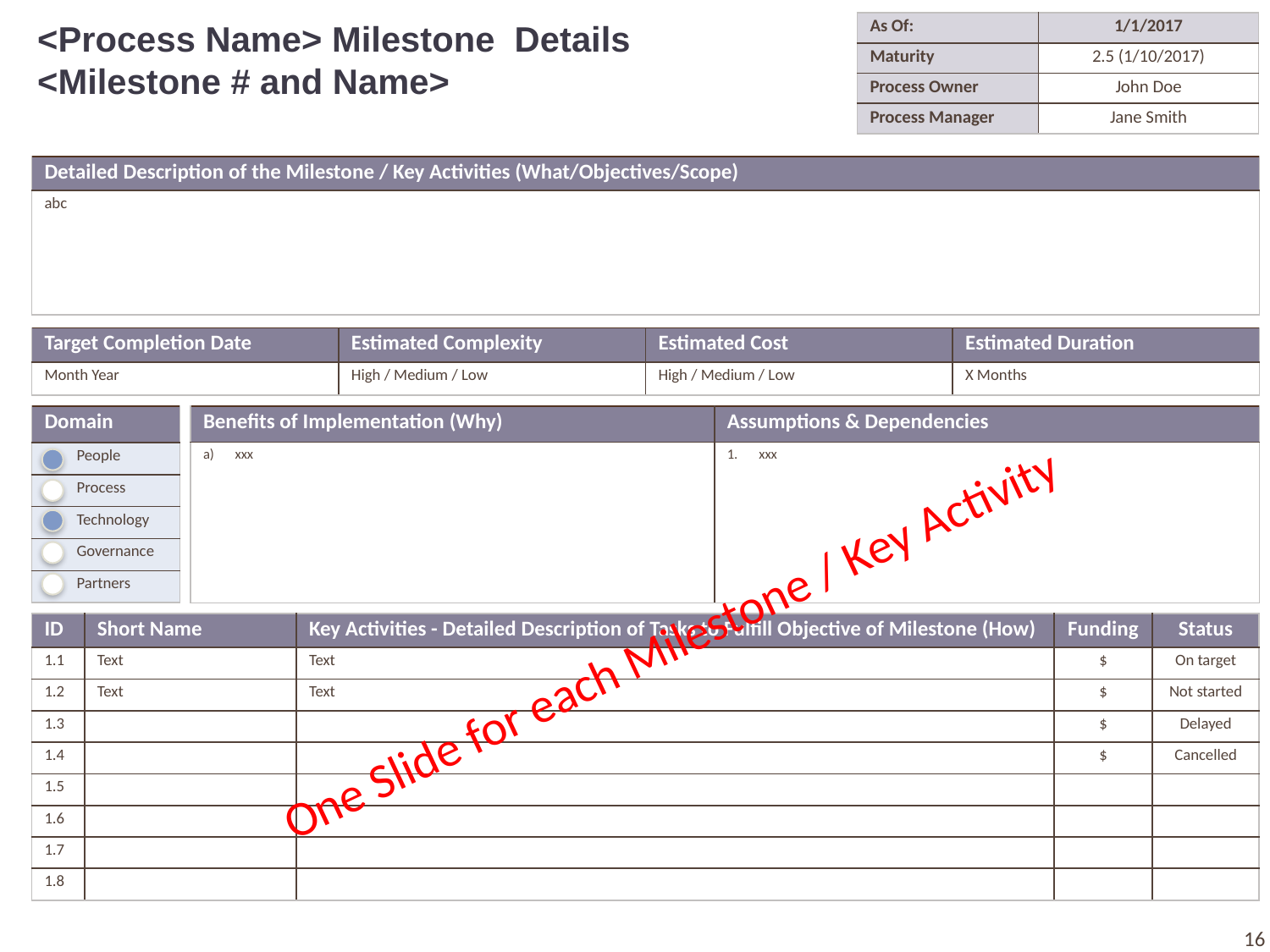

<Process Name> Milestone  Details
<Milestone # and Name>
| As Of: | 1/1/2017 |
| --- | --- |
| Maturity | 2.5 (1/10/2017) |
| Process Owner | John Doe |
| Process Manager | Jane Smith |
| Detailed Description of the Milestone / Key Activities (What/Objectives/Scope) |
| --- |
| abc |
| Target Completion Date | Estimated Complexity | Estimated Cost | Estimated Duration |
| --- | --- | --- | --- |
| Month Year | High / Medium / Low | High / Medium / Low | X Months |
| Domain |
| --- |
| People |
| Process |
| Technology |
| Governance |
| Partners |
| Benefits of Implementation (Why) | Assumptions & Dependencies |
| --- | --- |
| xxx | xxx |

One Slide for each Milestone / Key Activity
| ID | Short Name | Key Activities - Detailed Description of Tasks to Fulfill Objective of Milestone (How) | Funding | Status |
| --- | --- | --- | --- | --- |
| 1.1 | Text | Text | $ | On target |
| 1.2 | Text | Text | $ | Not started |
| 1.3 |  |  | $ | Delayed |
| 1.4 |  |  | $ | Cancelled |
| 1.5 |  |  |  |  |
| 1.6 |  |  |  |  |
| 1.7 |  |  |  |  |
| 1.8 |  |  |  |  |
16